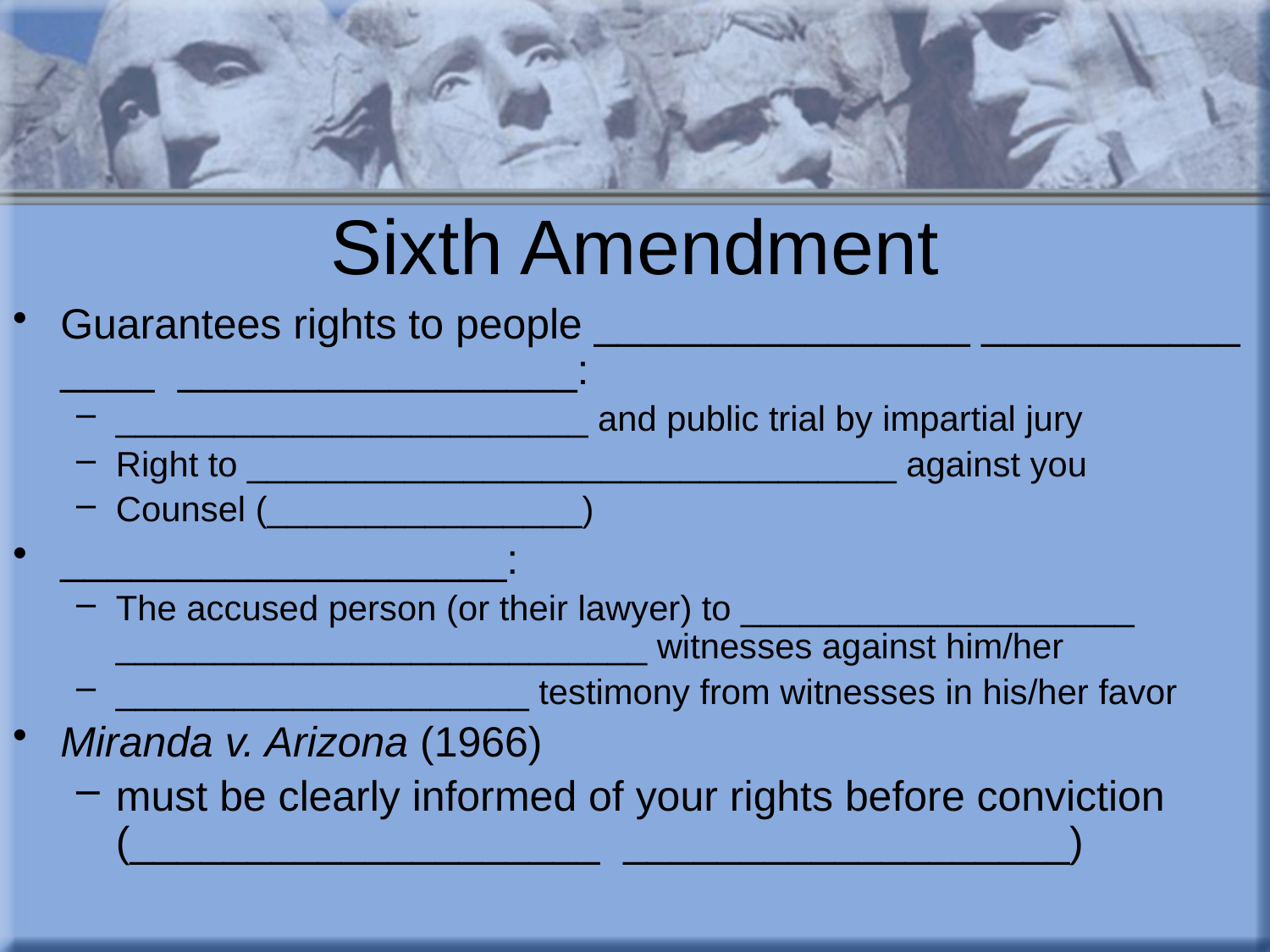

# Sixth Amendment
Guarantees rights to people ________________ ___________  ____  _________________:
________________________ and public trial by impartial jury
Right to _________________________________ against you
Counsel (________________)
___________________:
The accused person (or their lawyer) to ____________________ ___________________________ witnesses against him/her
_____________________ testimony from witnesses in his/her favor
Miranda v. Arizona (1966)
must be clearly informed of your rights before conviction (____________________  ___________________)